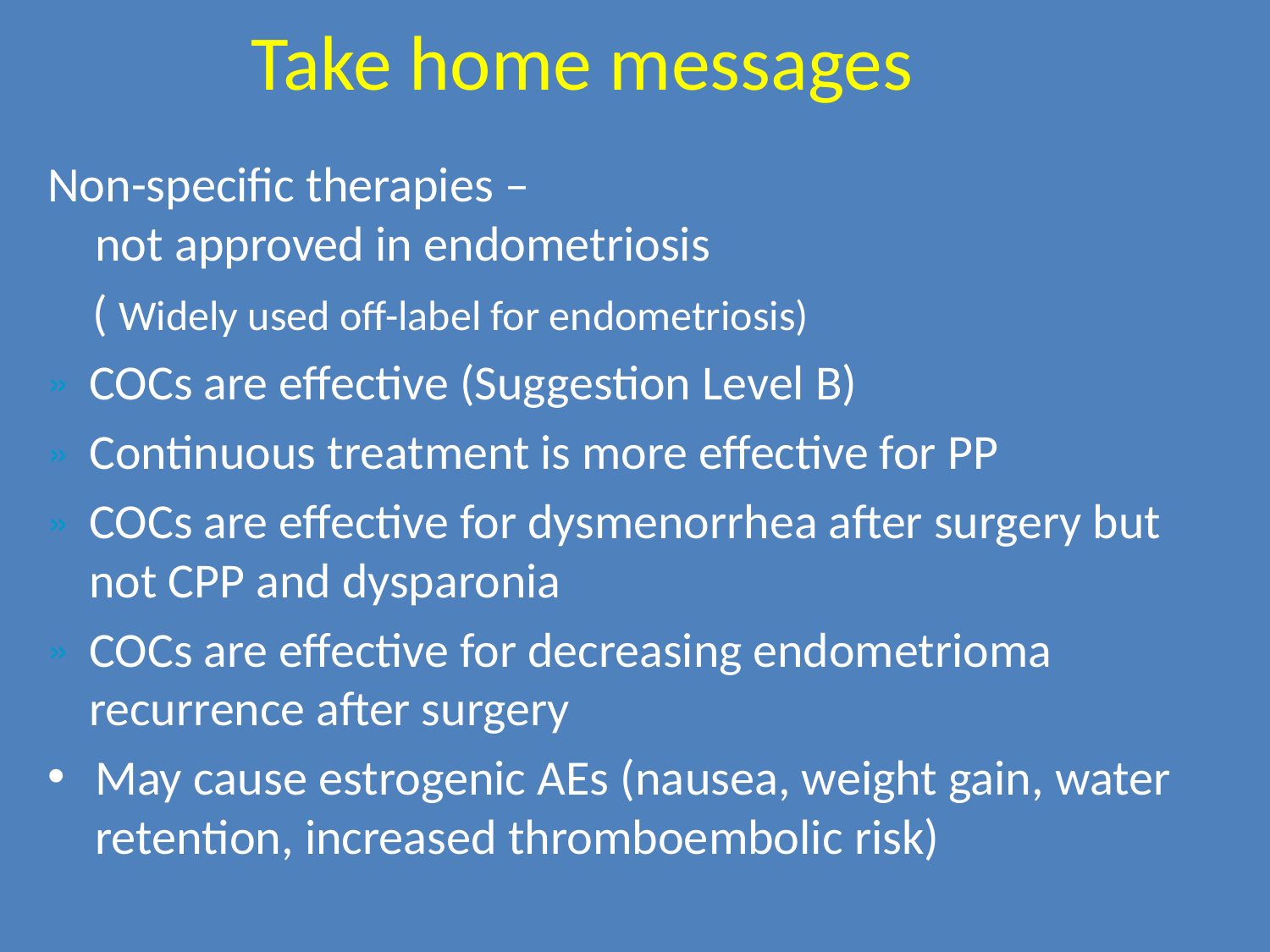

Take home messages
Non-specific therapies –
not approved in endometriosis
    ( Widely used off-label for endometriosis)
COCs are effective (Suggestion Level B)
Continuous treatment is more effective for PP
COCs are effective for dysmenorrhea after surgery but not CPP and dysparonia
COCs are effective for decreasing endometrioma recurrence after surgery
May cause estrogenic AEs (nausea, weight gain, water retention, increased thromboembolic risk)